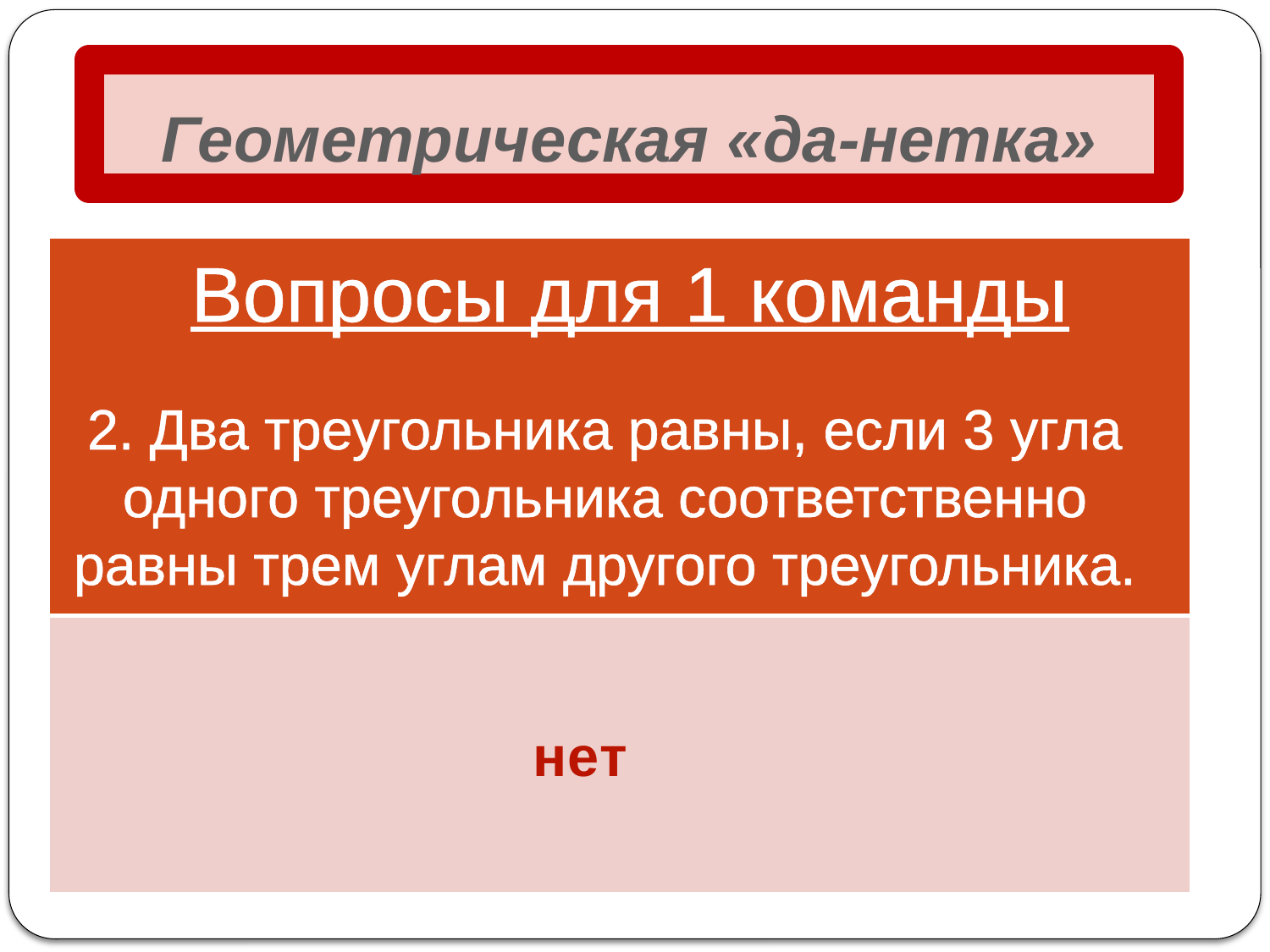

# Геометрическая «да-нетка»
Вопросы для 1 команды
|  |
| --- |
|  |
2. Два треугольника равны, если 3 угла одного треугольника соответственно равны трем углам другого треугольника.
нет